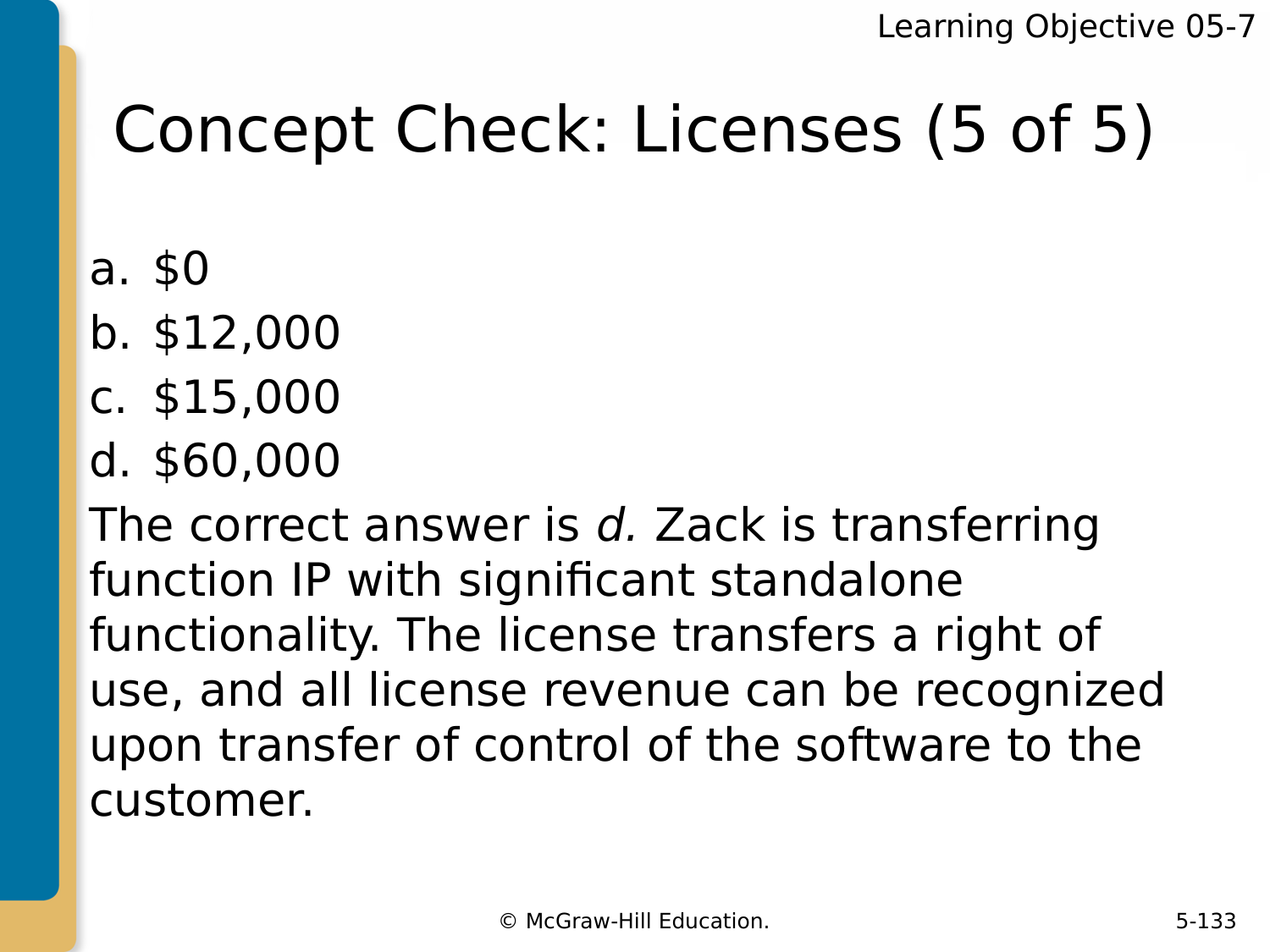

Learning Objective 05-7
# Concept Check: Licenses (5 of 5)
$0
$12,000
$15,000
$60,000
The correct answer is d. Zack is transferring function IP with significant standalone functionality. The license transfers a right of use, and all license revenue can be recognized upon transfer of control of the software to the customer.